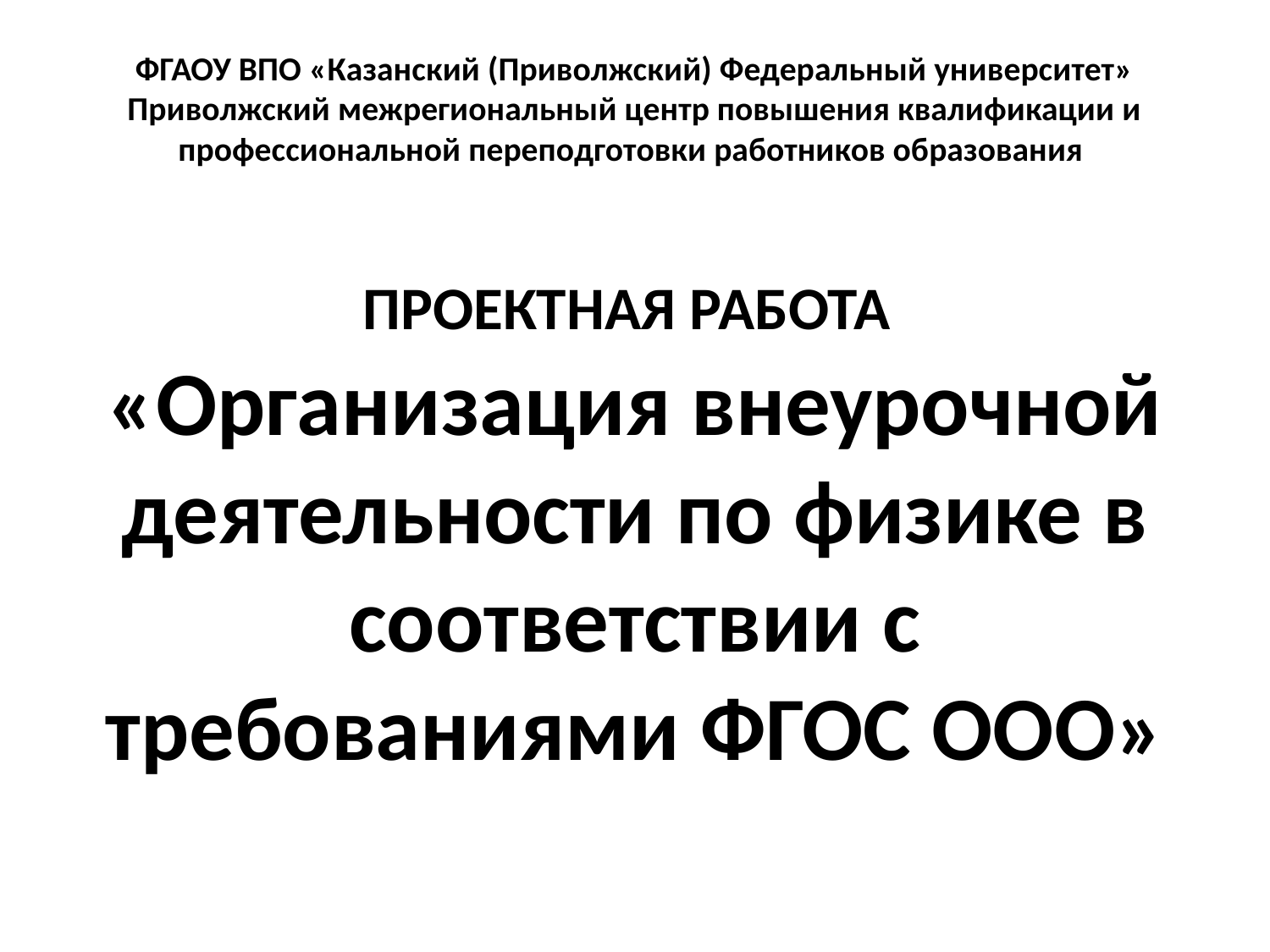

# ФГАОУ ВПО «Казанский (Приволжский) Федеральный университет» Приволжский межрегиональный центр повышения квалификации и профессиональной переподготовки работников образования    ПРОЕКТНАЯ РАБОТА  «Организация внеурочной деятельности по физике в соответствии с требованиями ФГОС ООО»